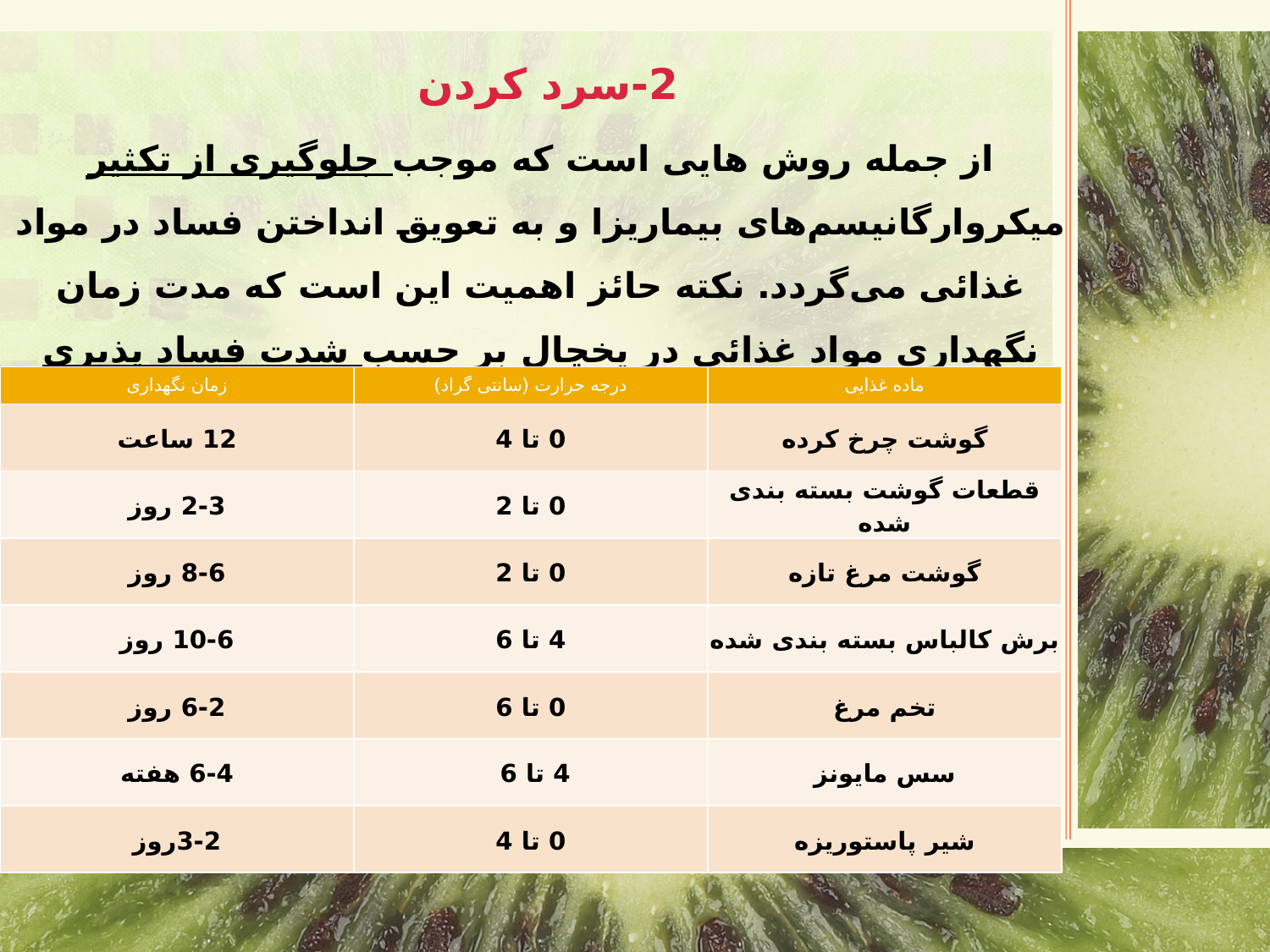

2-سرد کردن
از جمله روش هایی است که موجب جلوگیری از تکثیر میکروارگانیسم‌های بیماریزا و به تعویق انداختن فساد در مواد غذائی می‌گردد. نکته حائز اهمیت این است که مدت زمان نگهداری مواد غذائی در یخچال بر حسب شدت فساد پذیری آنها متفاوت است. زمان نگهداری برخی از مواد غذائی با منشاء دامی در یخچال در جدول زیر نشان داده شده
| زمان نگهداری | درجه حرارت (سانتی گراد) | ماده غذایی |
| --- | --- | --- |
| 12 ساعت | 0 تا 4 | گوشت چرخ کرده |
| 2-3 روز | 0 تا 2 | قطعات گوشت بسته بندی شده |
| 8-6 روز | 0 تا 2 | گوشت مرغ تازه |
| 10-6 روز | 4 تا 6 | برش کالباس بسته بندی شده |
| 6-2 روز | 0 تا 6 | تخم مرغ |
| 6-4 هفته | 4 تا 6 | سس مایونز |
| 3-2روز | 0 تا 4 | شیر پاستوریزه |